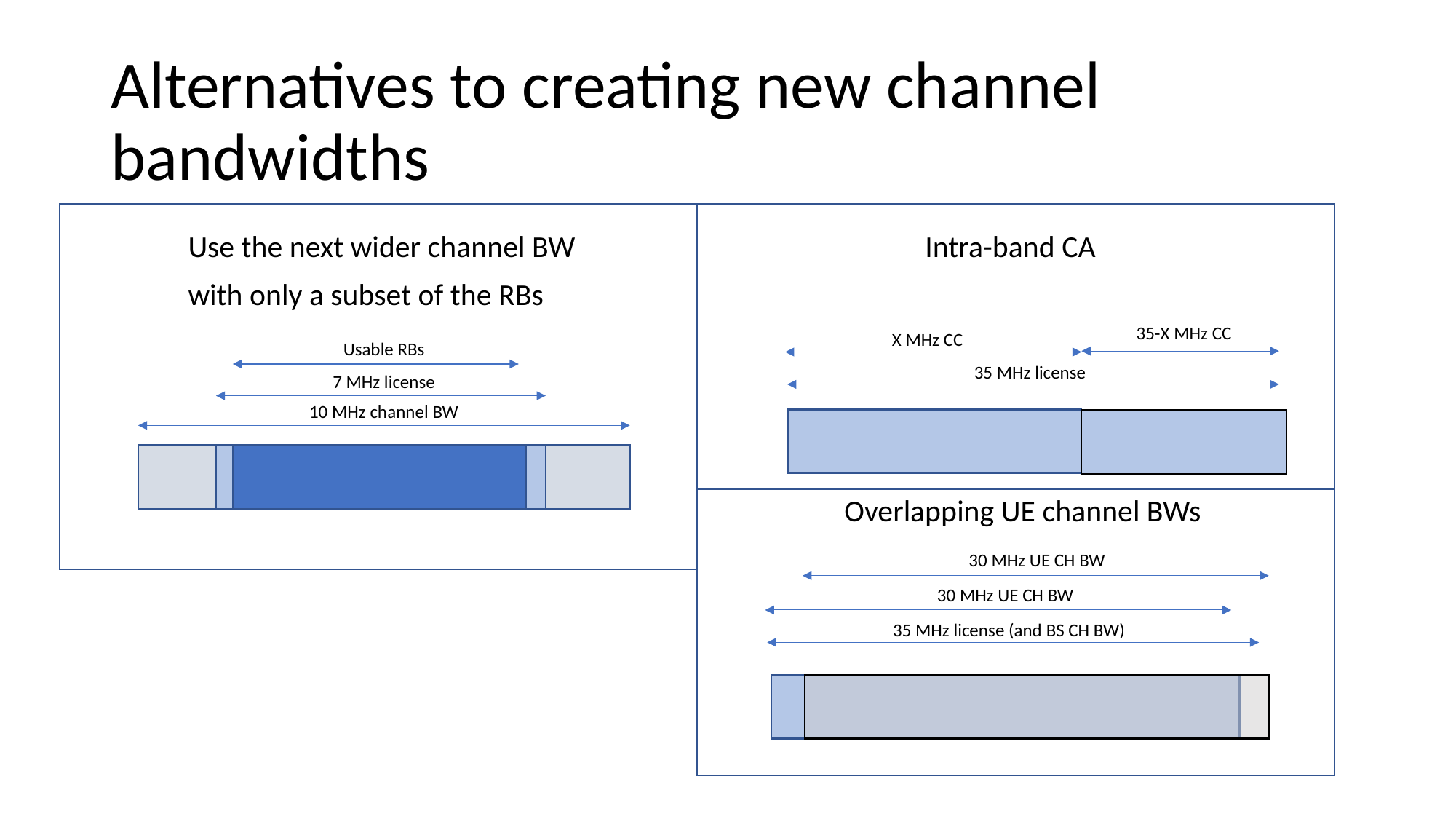

# Alternatives to creating new channel bandwidths

Intra-band CA
Use the next wider channel BW
with only a subset of the RBs
35-X MHz CC
X MHz CC
Usable RBs
7 MHz license
10 MHz channel BW

35 MHz license

Overlapping UE channel BWs

30 MHz UE CH BW
30 MHz UE CH BW
35 MHz license (and BS CH BW)